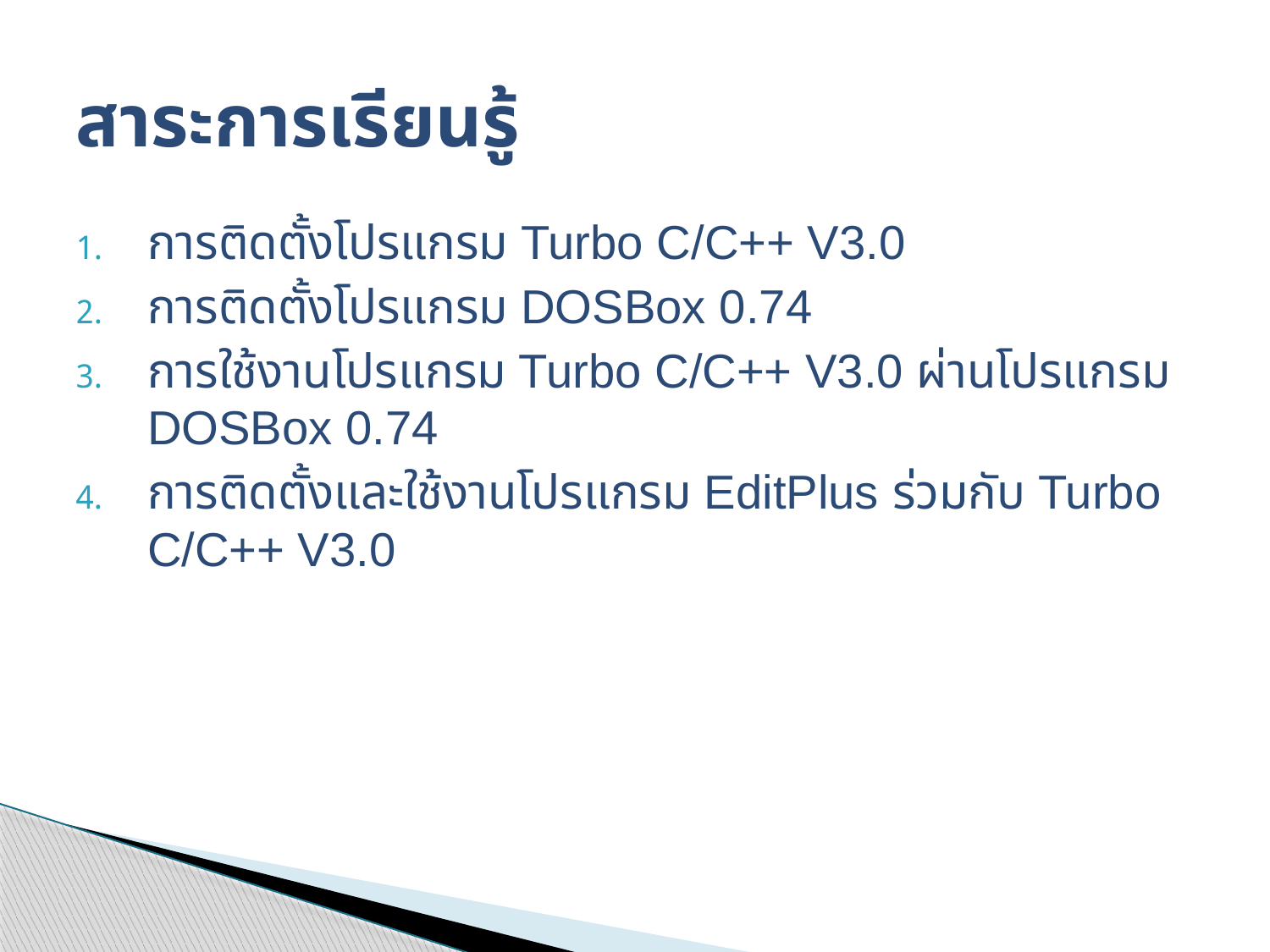

# สาระการเรียนรู้
การติดตั้งโปรแกรม Turbo C/C++ V3.0
การติดตั้งโปรแกรม DOSBox 0.74
การใช้งานโปรแกรม Turbo C/C++ V3.0 ผ่านโปรแกรม DOSBox 0.74
การติดตั้งและใช้งานโปรแกรม EditPlus ร่วมกับ Turbo C/C++ V3.0